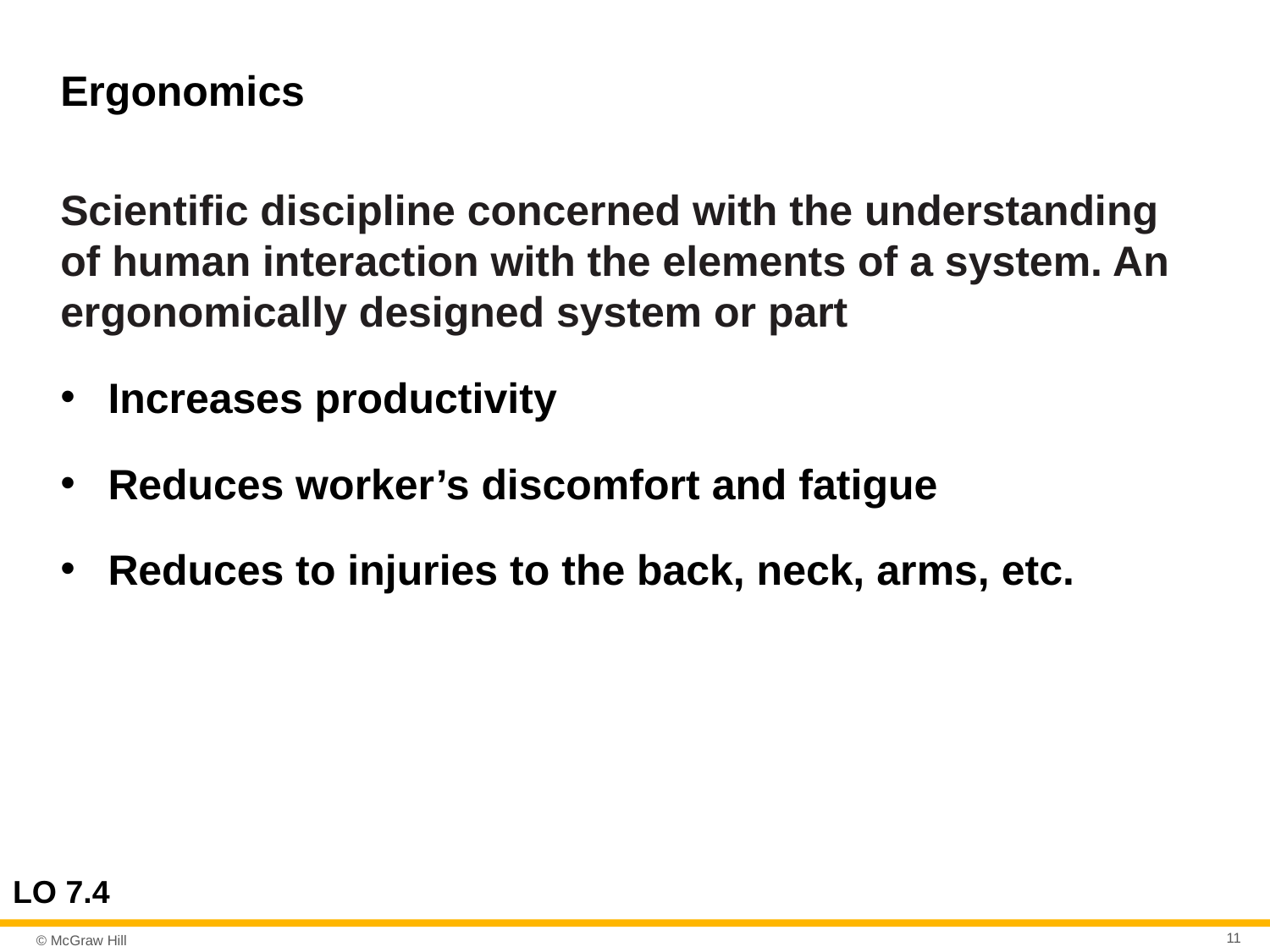

# Ergonomics
Scientific discipline concerned with the understanding of human interaction with the elements of a system. An ergonomically designed system or part
Increases productivity
Reduces worker’s discomfort and fatigue
Reduces to injuries to the back, neck, arms, etc.
LO 7.4